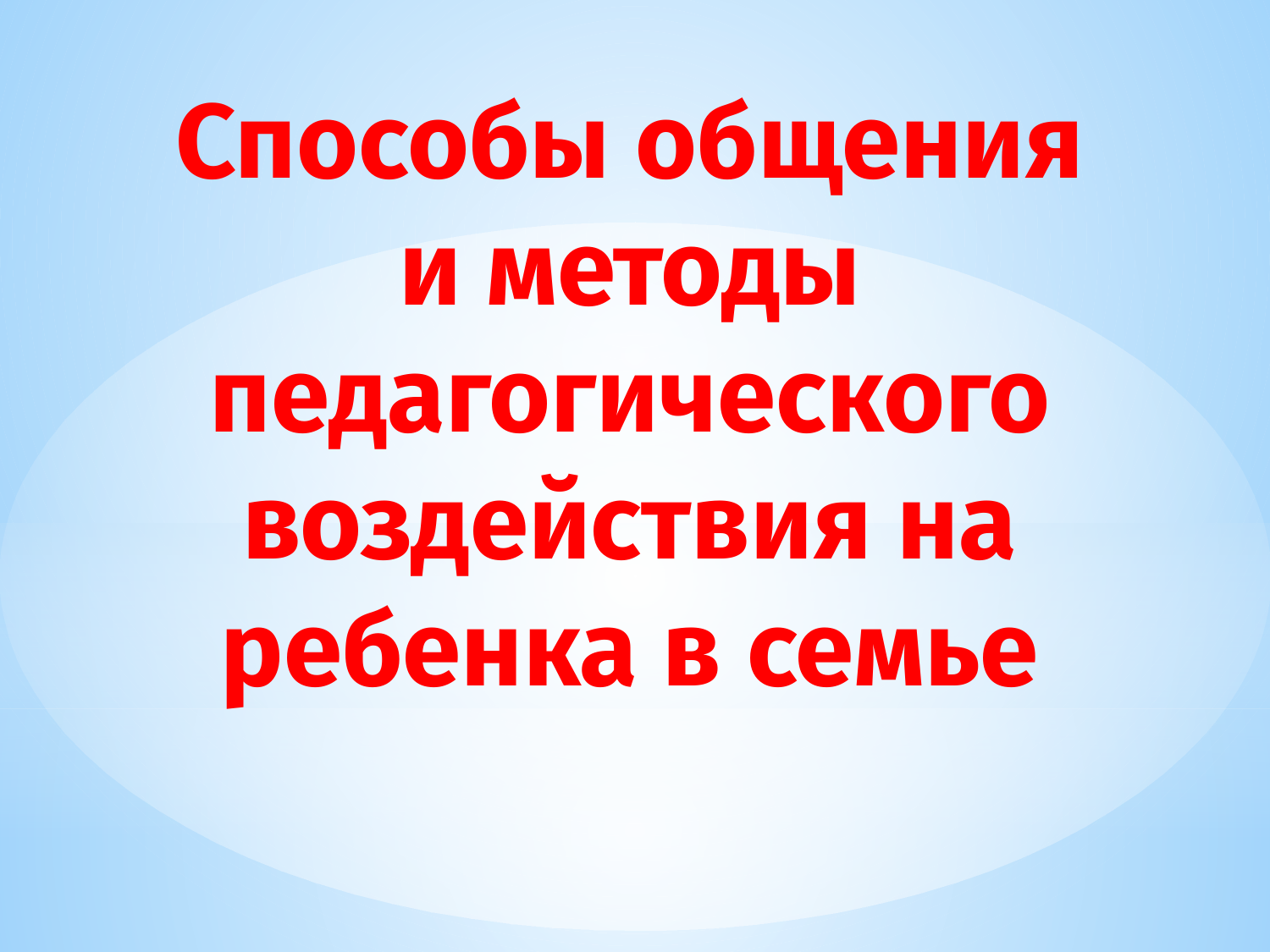

Способы общения
и методы педагогического воздействия на ребенка в семье